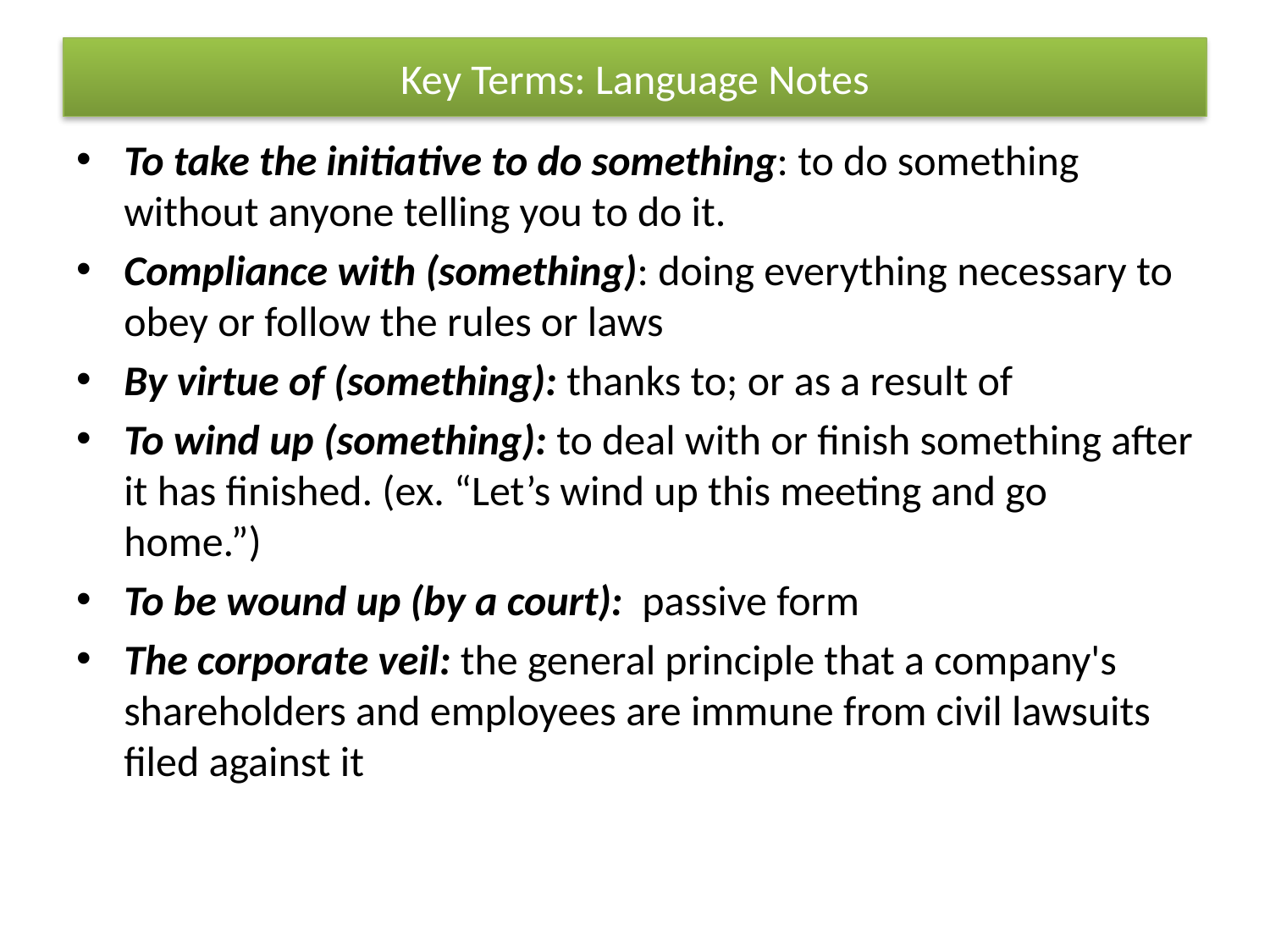

# Key Terms: Language Notes
To take the initiative to do something: to do something without anyone telling you to do it.
Compliance with (something): doing everything necessary to obey or follow the rules or laws
By virtue of (something): thanks to; or as a result of
To wind up (something): to deal with or finish something after it has finished. (ex. “Let’s wind up this meeting and go home.”)
To be wound up (by a court):  passive form
The corporate veil: the general principle that a company's shareholders and employees are immune from civil lawsuits filed against it